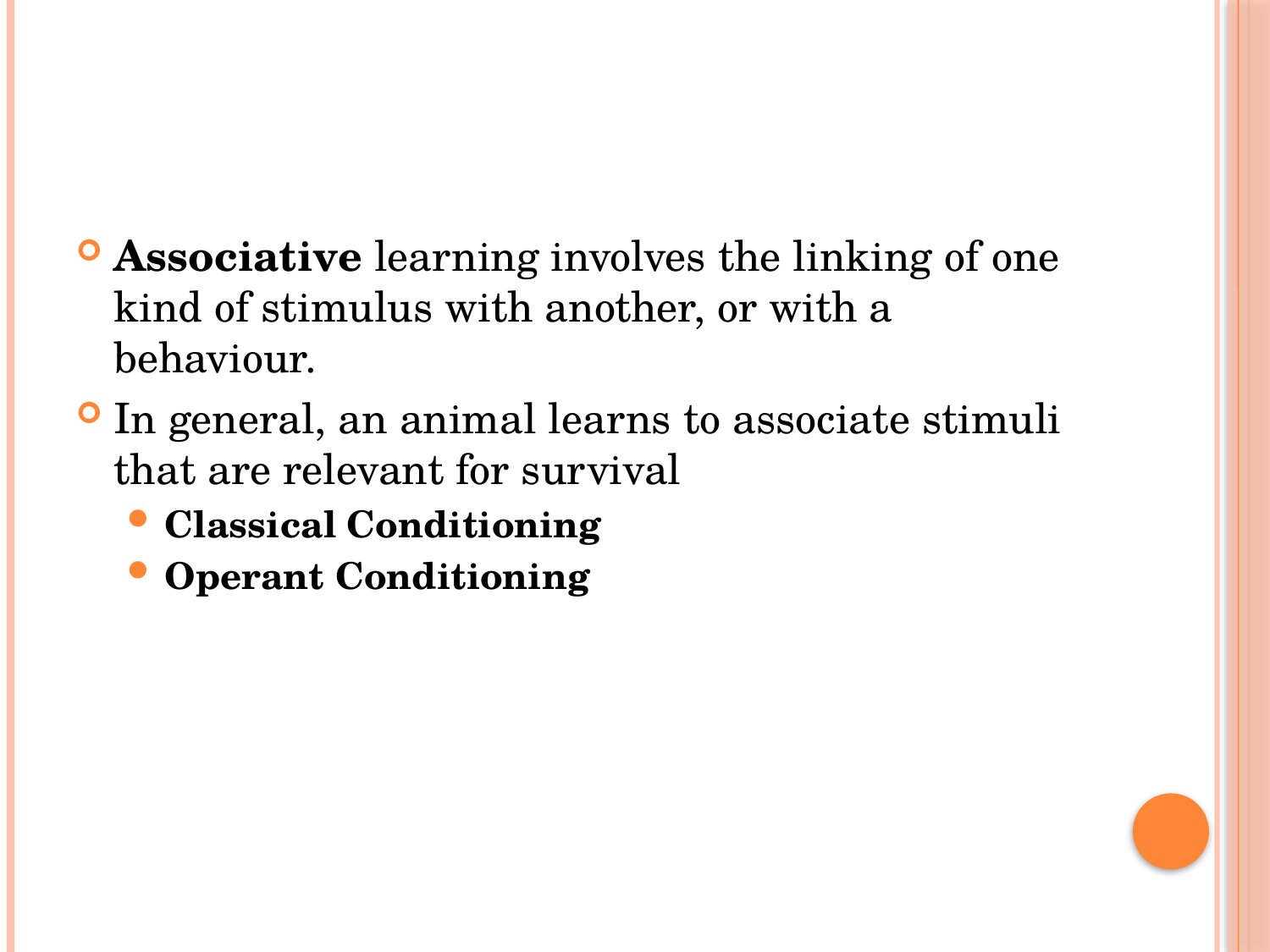

#
Associative learning involves the linking of one kind of stimulus with another, or with a behaviour.
In general, an animal learns to associate stimuli that are relevant for survival
Classical Conditioning
Operant Conditioning